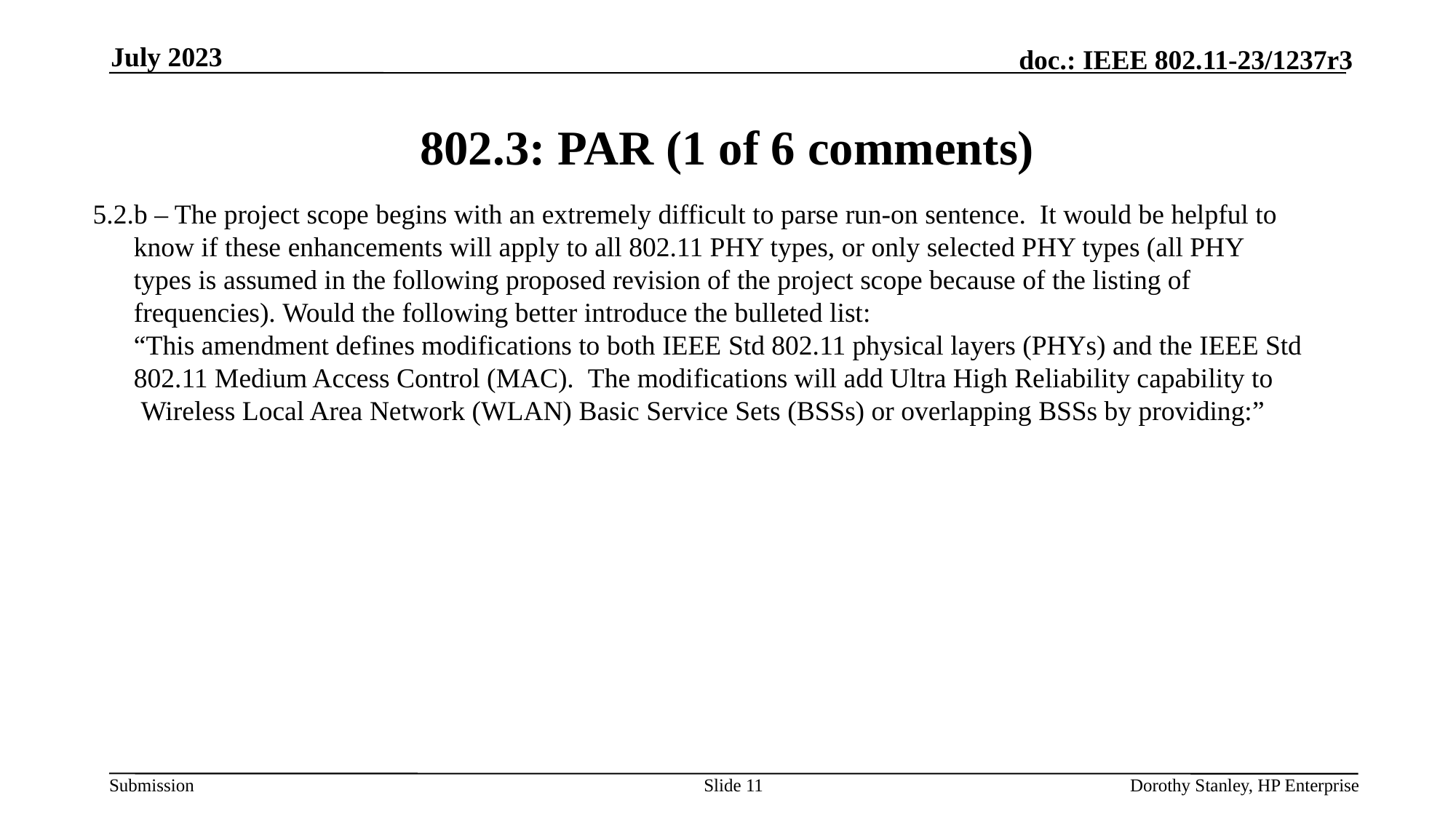

July 2023
# 802.3: PAR (1 of 6 comments)
5.2.b – The project scope begins with an extremely difficult to parse run-on sentence.  It would be helpful to know if these enhancements will apply to all 802.11 PHY types, or only selected PHY types (all PHY types is assumed in the following proposed revision of the project scope because of the listing of frequencies). Would the following better introduce the bulleted list:  
“This amendment defines modifications to both IEEE Std 802.11 physical layers (PHYs) and the IEEE Std 802.11 Medium Access Control (MAC).  The modifications will add Ultra High Reliability capability to  Wireless Local Area Network (WLAN) Basic Service Sets (BSSs) or overlapping BSSs by providing:”

Slide 11
Dorothy Stanley, HP Enterprise